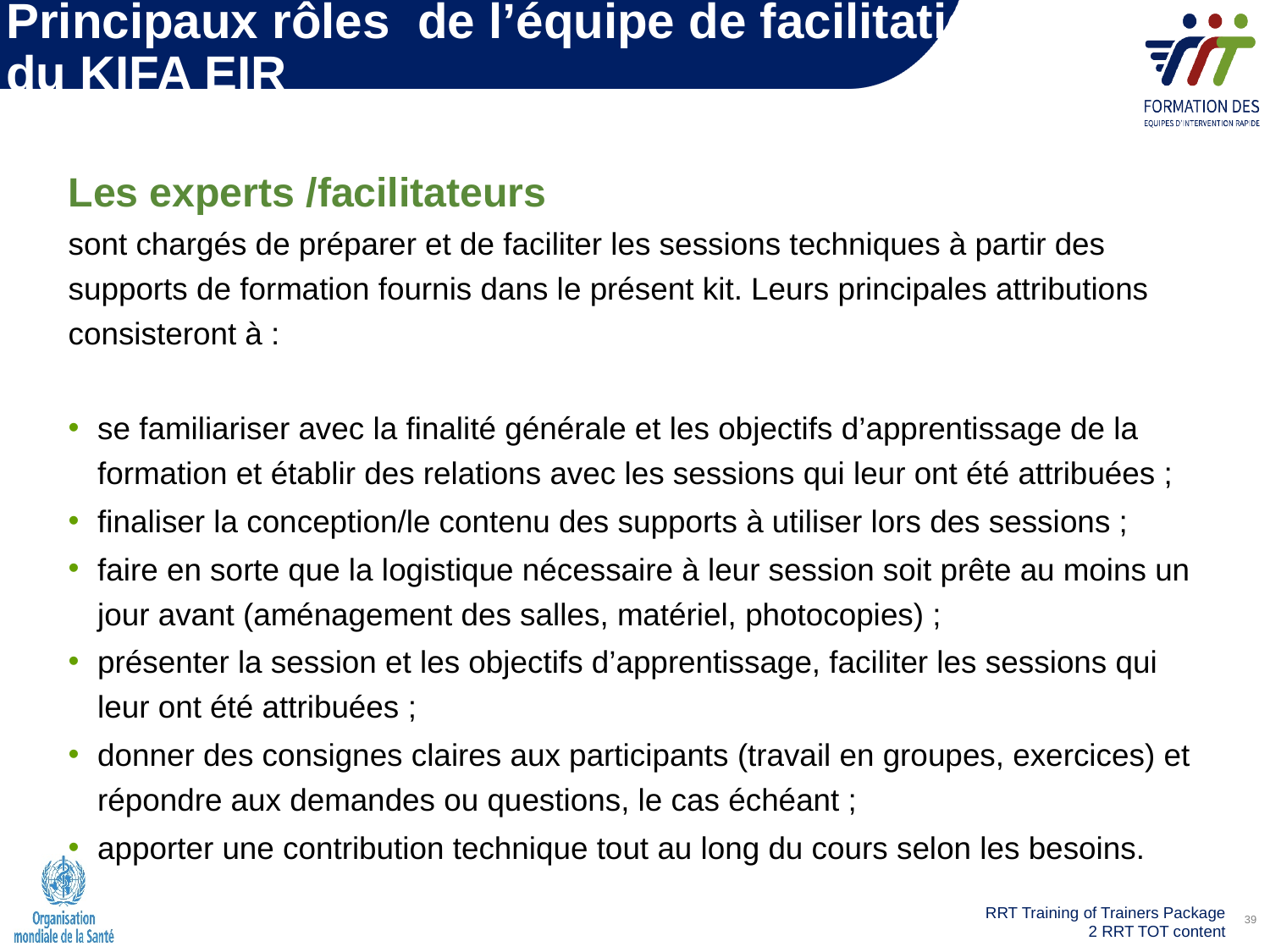

Principaux rôles  de l’équipe de facilitation du KIFA EIR
Les experts /facilitateurs
sont chargés de préparer et de faciliter les sessions techniques à partir des supports de formation fournis dans le présent kit. Leurs principales attributions consisteront à :

se familiariser avec la finalité générale et les objectifs d’apprentissage de la formation et établir des relations avec les sessions qui leur ont été attribuées ;
finaliser la conception/le contenu des supports à utiliser lors des sessions ;
faire en sorte que la logistique nécessaire à leur session soit prête au moins un jour avant (aménagement des salles, matériel, photocopies) ;
présenter la session et les objectifs d’apprentissage, faciliter les sessions qui leur ont été attribuées ;
donner des consignes claires aux participants (travail en groupes, exercices) et répondre aux demandes ou questions, le cas échéant ;
apporter une contribution technique tout au long du cours selon les besoins.